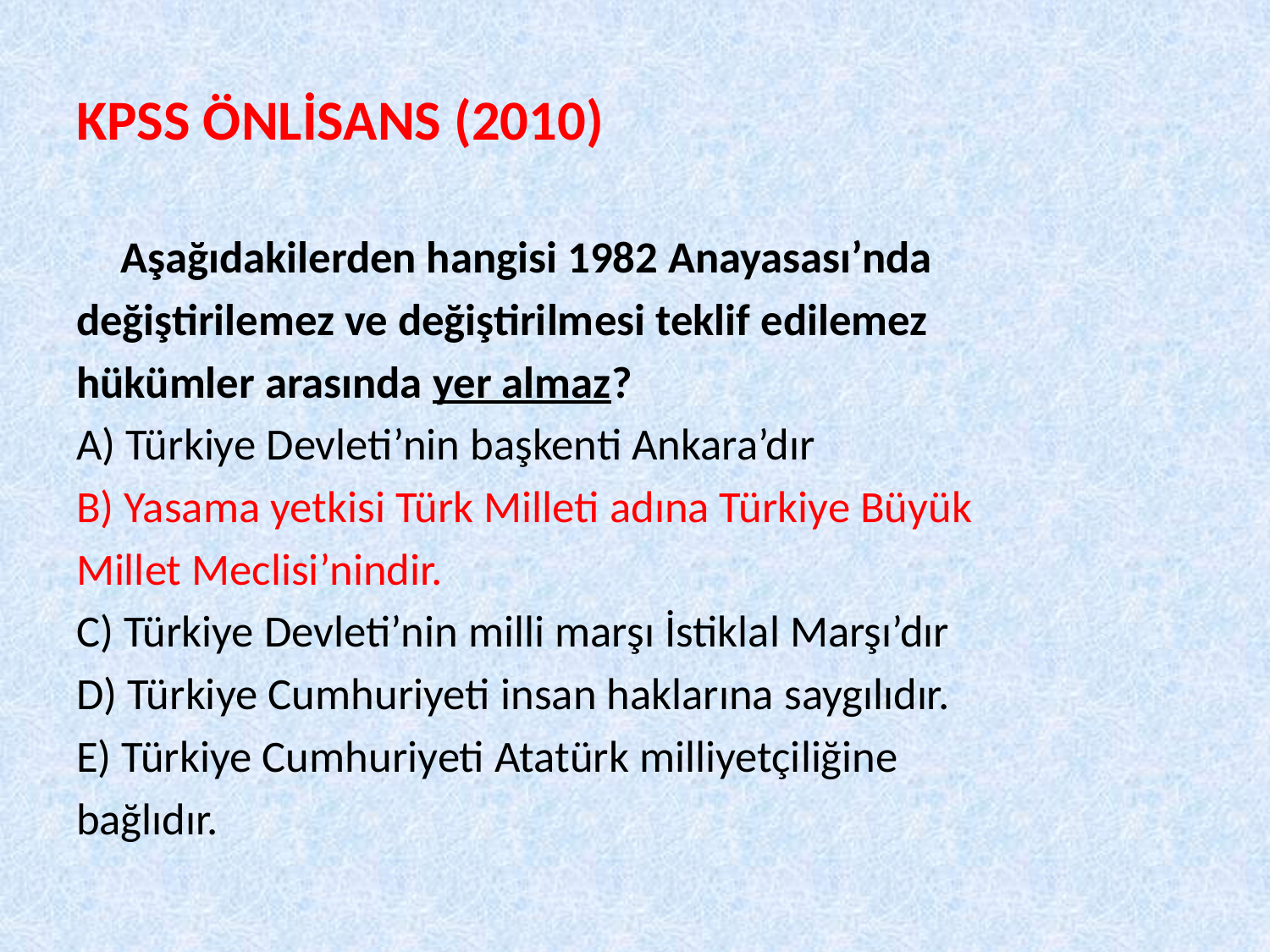

# KPSS ÖNLİSANS (2010)
	Aşağıdakilerden hangisi 1982 Anayasası’nda
değiştirilemez ve değiştirilmesi teklif edilemez
hükümler arasında yer almaz?
A) Türkiye Devleti’nin başkenti Ankara’dır
B) Yasama yetkisi Türk Milleti adına Türkiye Büyük
Millet Meclisi’nindir.
C) Türkiye Devleti’nin milli marşı İstiklal Marşı’dır
D) Türkiye Cumhuriyeti insan haklarına saygılıdır.
E) Türkiye Cumhuriyeti Atatürk milliyetçiliğine
bağlıdır.